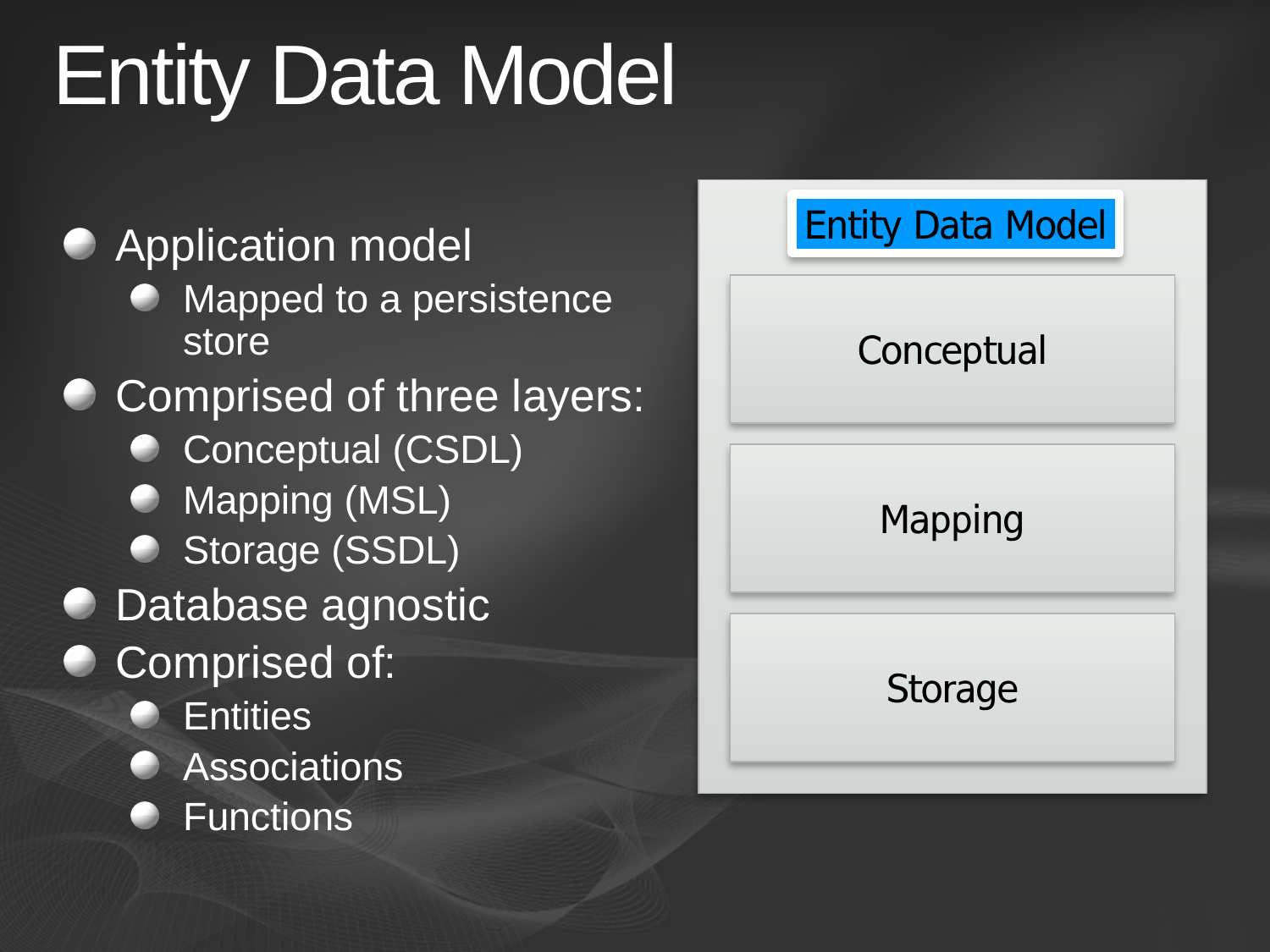

# Entity Data Model

Entity Data Model
Application model
Mapped to a persistence store
Comprised of three layers:
Conceptual (CSDL)
Mapping (MSL)
Storage (SSDL)
Database agnostic
Comprised of:
Entities
Associations
Functions
Conceptual
Mapping
Storage